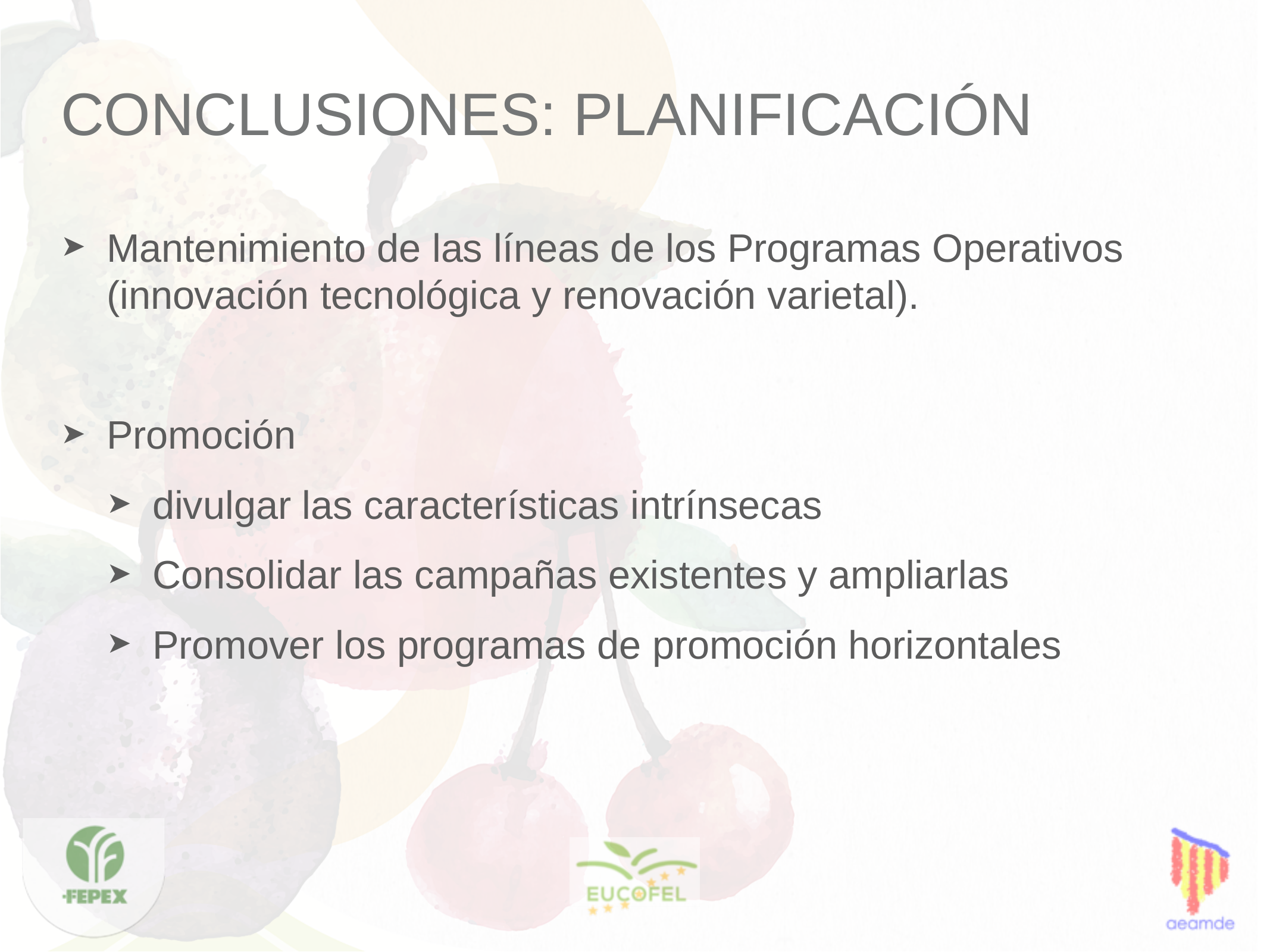

# conclusiones: planificación

Mantenimiento de las líneas de los Programas Operativos (innovación tecnológica y renovación varietal).

Promoción
divulgar las características intrínsecas
Consolidar las campañas existentes y ampliarlas
Promover los programas de promoción horizontales